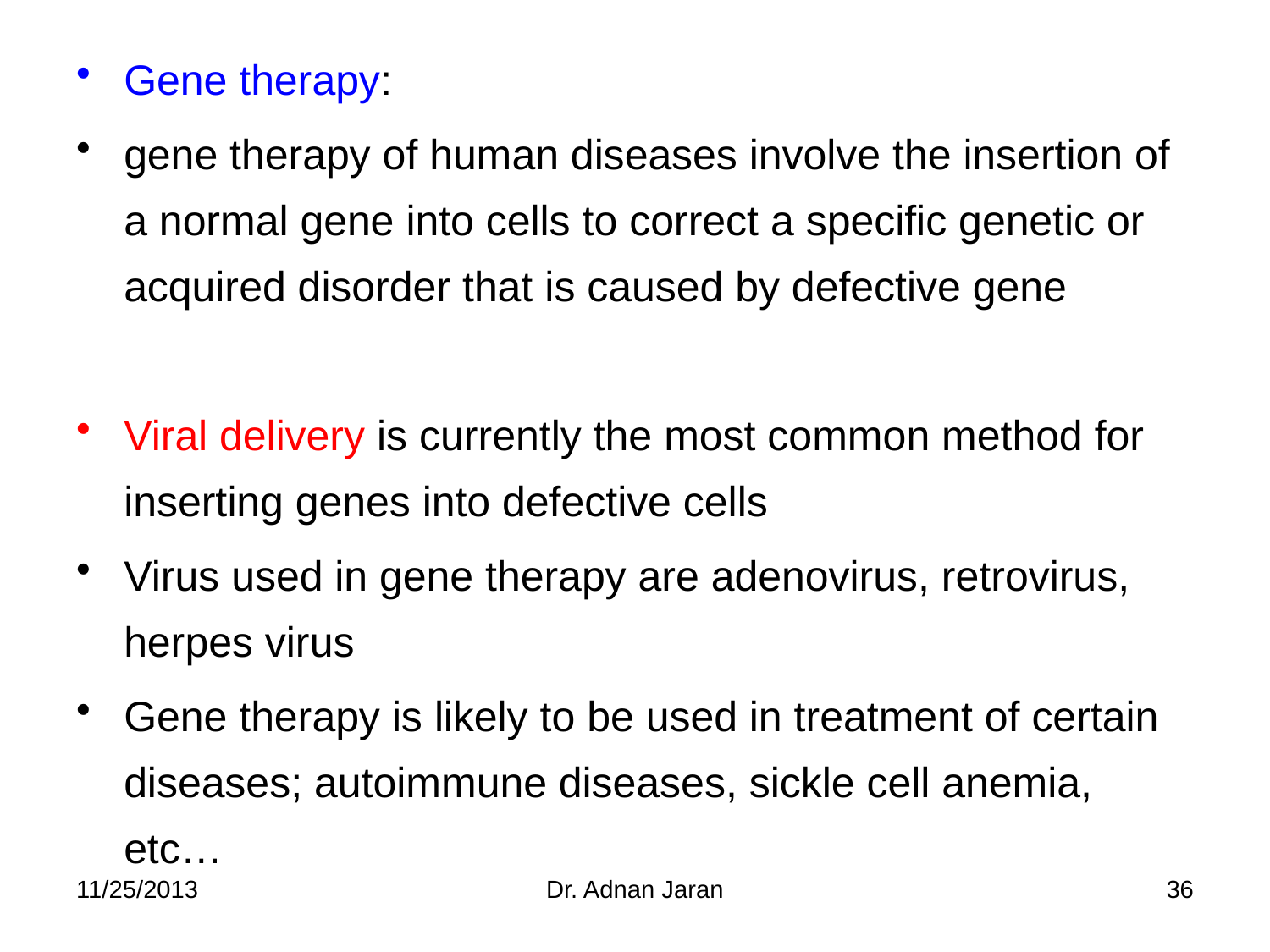

Gene therapy:
gene therapy of human diseases involve the insertion of a normal gene into cells to correct a specific genetic or acquired disorder that is caused by defective gene

Viral delivery is currently the most common method for inserting genes into defective cells
Virus used in gene therapy are adenovirus, retrovirus, herpes virus
Gene therapy is likely to be used in treatment of certain diseases; autoimmune diseases, sickle cell anemia, etc…
11/25/2013
Dr. Adnan Jaran
36